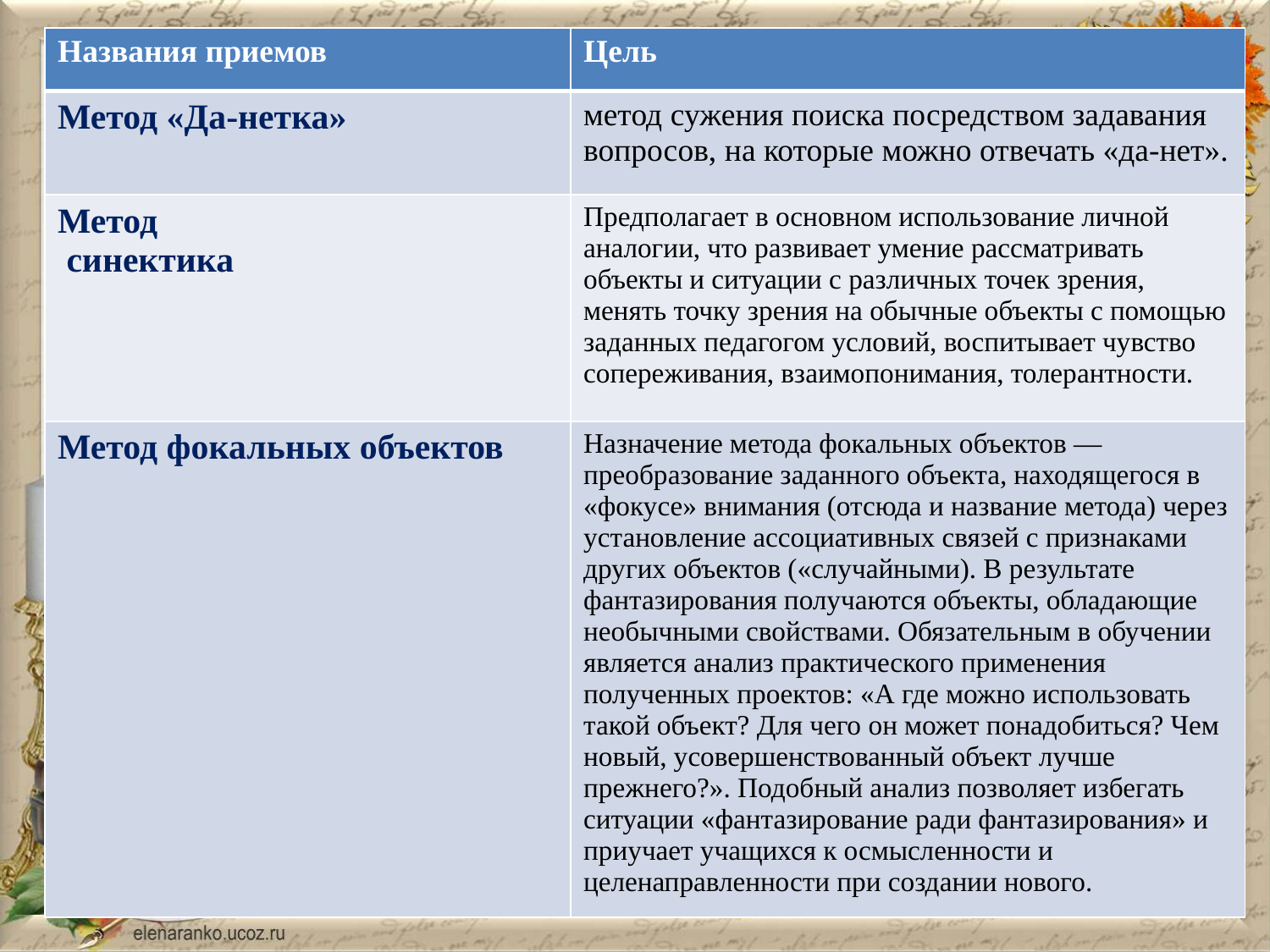

| Названия приемов | Цель |
| --- | --- |
| Метод «Да-нетка» | метод сужения поиска посредством задавания вопросов, на которые можно отвечать «да-нет». |
| Метод синектика | Предполагает в основном использование личной аналогии, что развивает умение рассматривать объекты и ситуации с различных точек зрения, менять точку зрения на обычные объекты с помощью заданных педагогом условий, воспитывает чувство сопереживания, взаимопонимания, толерантности. |
| Метод фокальных объектов | Назначение метода фокальных объектов — преобразование заданного объекта, находящегося в «фокусе» внимания (отсюда и название метода) через установление ассоциативных связей с признаками других объектов («случайными). В результате фантазирования получаются объекты, обладающие необычными свойствами. Обязательным в обучении является анализ практического применения полученных проектов: «А где можно использовать такой объект? Для чего он может понадобиться? Чем новый, усовершенствованный объект лучше прежнего?». Подобный анализ позволяет избегать ситуации «фантазирование ради фантазирования» и приучает учащихся к осмысленности и целенаправленности при создании нового. |